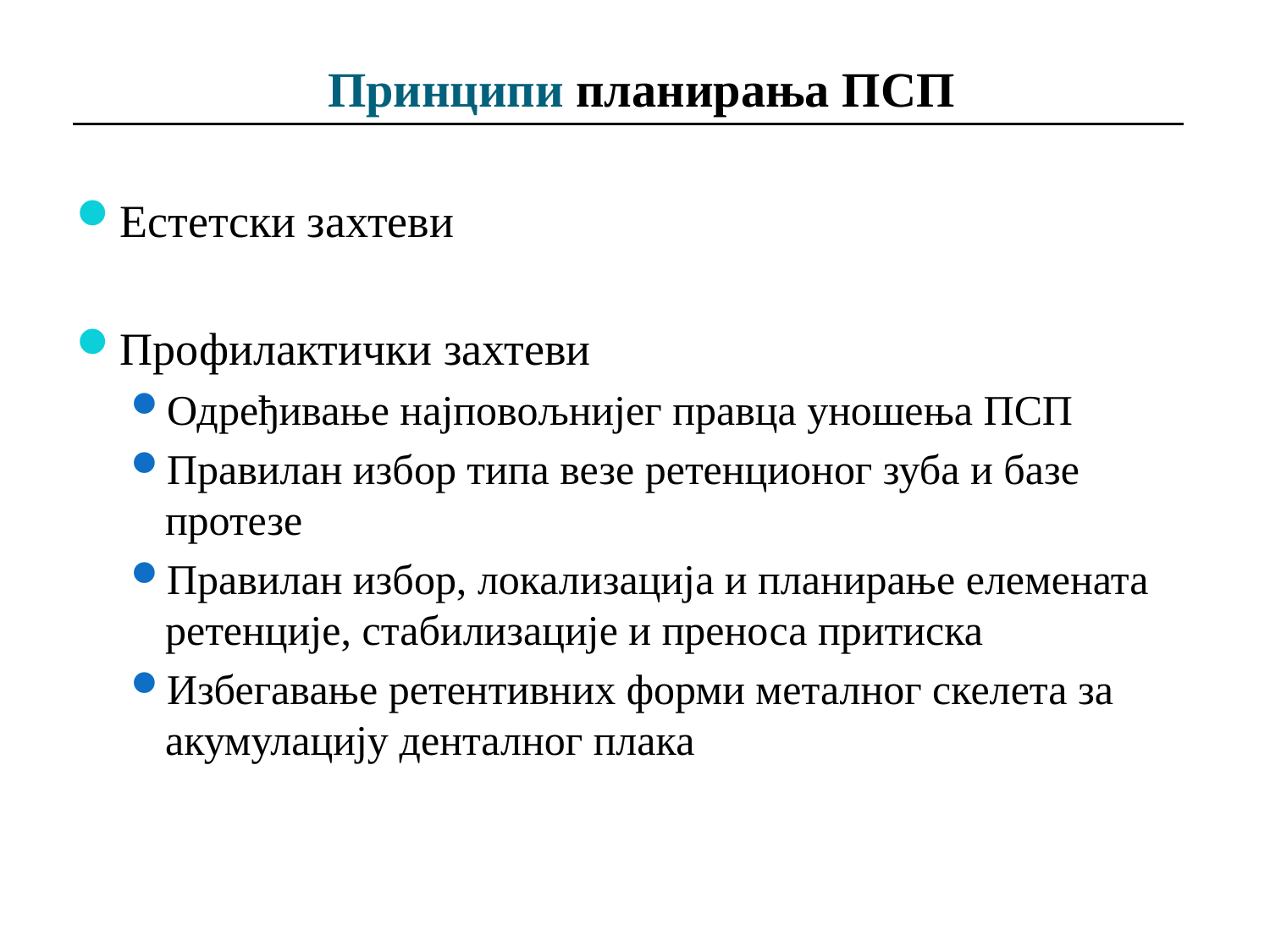

Принципи планирања ПСП
Естетски захтеви

Профилактички захтеви
Одређивање најповољнијег правца уношења ПСП
Правилан избор типа везе ретенционог зуба и базе протезе
Правилан избор, локализација и планирање елемената ретенције, стабилизације и преноса притиска
Избегавање ретентивних форми металног скелета за акумулацију денталног плака